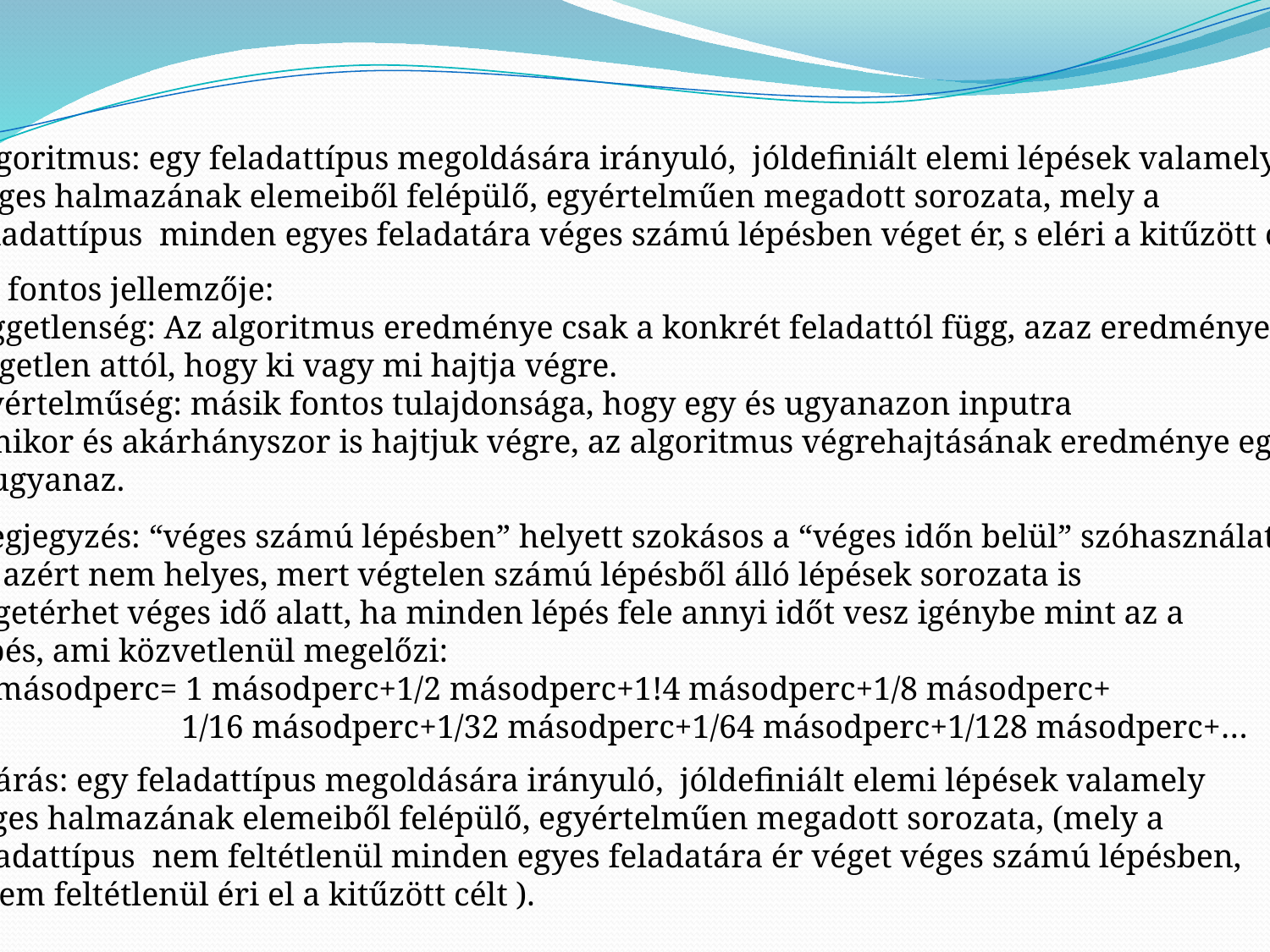

Algoritmus: egy feladattípus megoldására irányuló,  jóldefiniált elemi lépések valamely
véges halmazának elemeiből felépülő, egyértelműen megadott sorozata, mely a
feladattípus  minden egyes feladatára véges számú lépésben véget ér, s eléri a kitűzött célt.
Két fontos jellemzője:
Függetlenség: Az algoritmus eredménye csak a konkrét feladattól függ, azaz eredménye
független attól, hogy ki vagy mi hajtja végre.
Egyértelműség: másik fontos tulajdonsága, hogy egy és ugyanazon inputra
ármikor és akárhányszor is hajtjuk végre, az algoritmus végrehajtásának eredménye egy
és ugyanaz.
Megjegyzés: “véges számú lépésben” helyett szokásos a “véges időn belül” szóhasználat.
Ez azért nem helyes, mert végtelen számú lépésből álló lépések sorozata is
végetérhet véges idő alatt, ha minden lépés fele annyi időt vesz igénybe mint az a
lépés, ami közvetlenül megelőzi:
 2 másodperc= 1 másodperc+1/2 másodperc+1!4 másodperc+1/8 másodperc+
                           1/16 másodperc+1/32 másodperc+1/64 másodperc+1/128 másodperc+…
Eljárás: egy feladattípus megoldására irányuló,  jóldefiniált elemi lépések valamely
véges halmazának elemeiből felépülő, egyértelműen megadott sorozata, (mely a
feladattípus  nem feltétlenül minden egyes feladatára ér véget véges számú lépésben,
s nem feltétlenül éri el a kitűzött célt ).